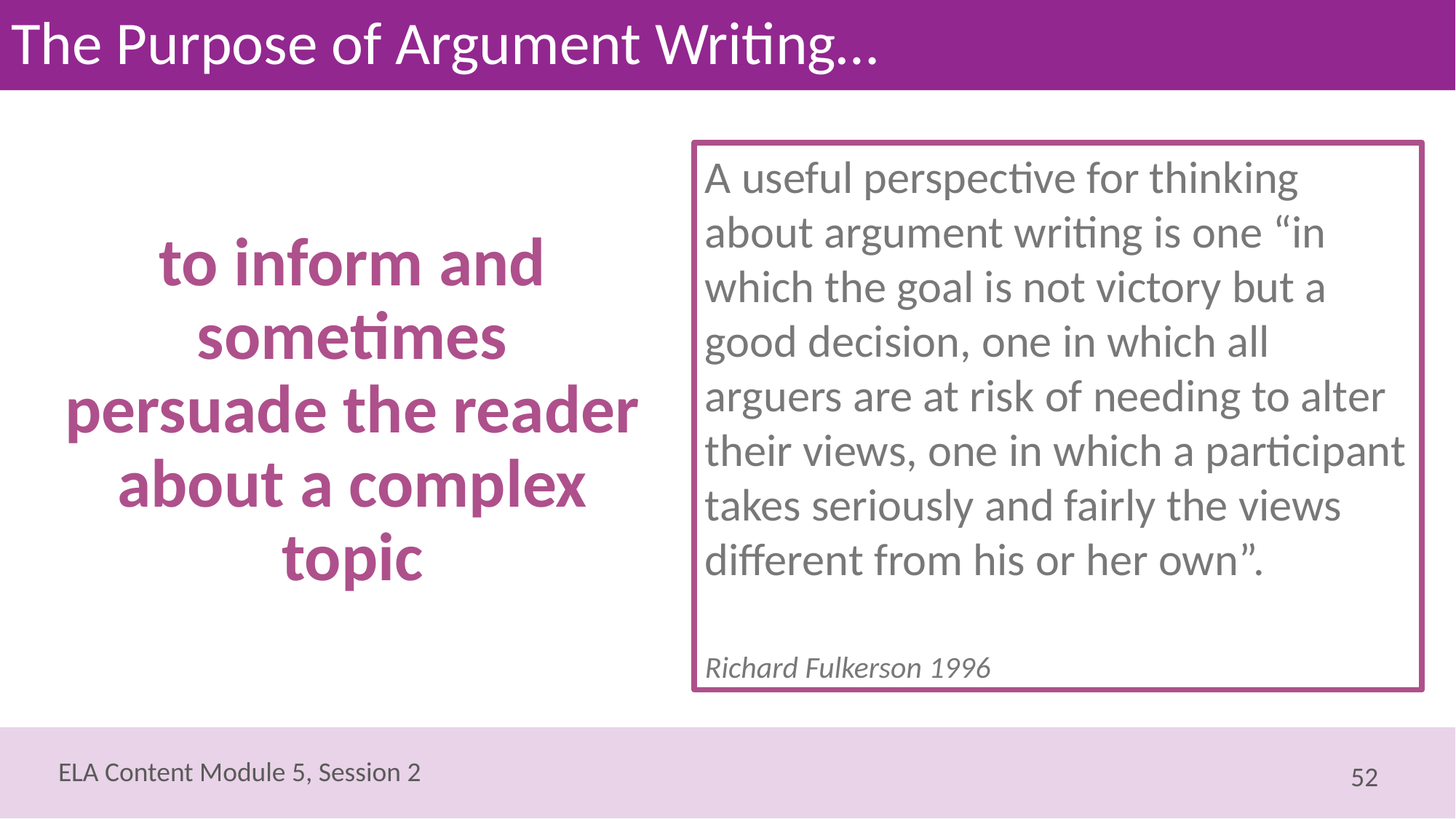

# The Purpose of Argument Writing…

to inform and sometimes persuade the reader about a complex topic
A useful perspective for thinking about argument writing is one “in which the goal is not victory but a good decision, one in which all arguers are at risk of needing to alter their views, one in which a participant takes seriously and fairly the views different from his or her own”.

Richard Fulkerson 1996
52